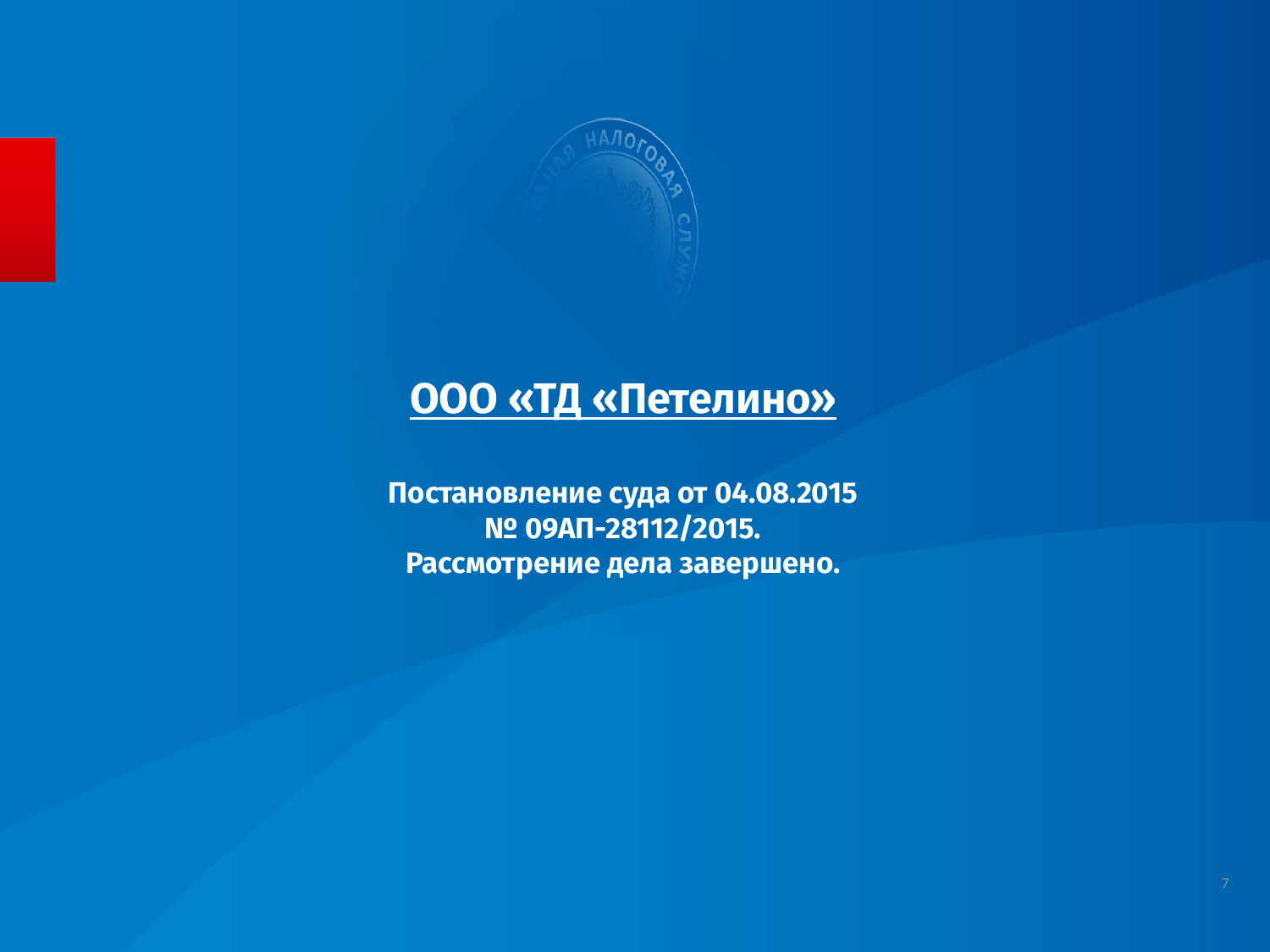

# ООО «ТД «Петелино» Постановление суда от 04.08.2015 № 09АП-28112/2015. Рассмотрение дела завершено.
7